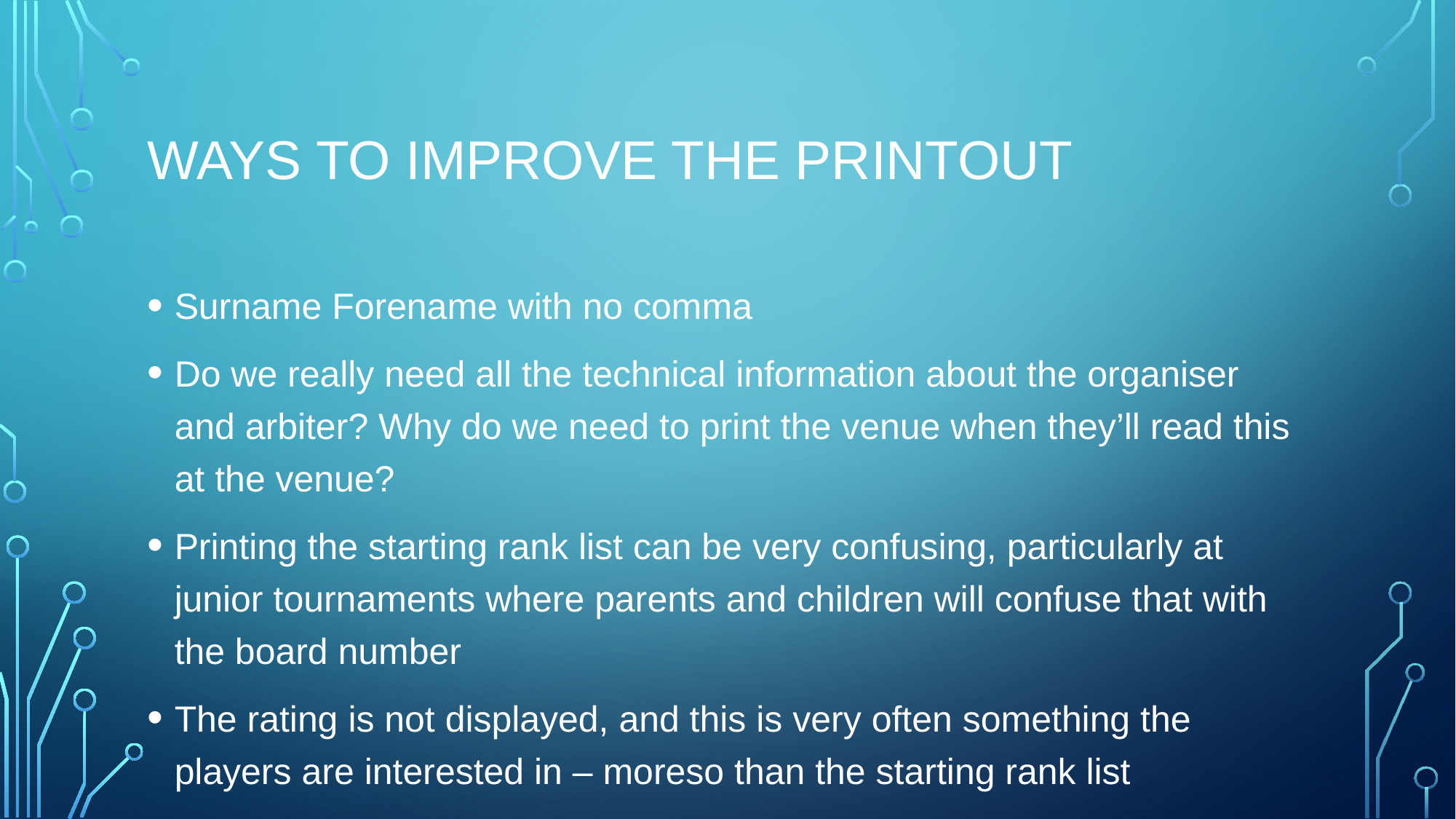

# WAYs to improve the printout
Surname Forename with no comma
Do we really need all the technical information about the organiser and arbiter? Why do we need to print the venue when they’ll read this at the venue?
Printing the starting rank list can be very confusing, particularly at junior tournaments where parents and children will confuse that with the board number
The rating is not displayed, and this is very often something the players are interested in – moreso than the starting rank list